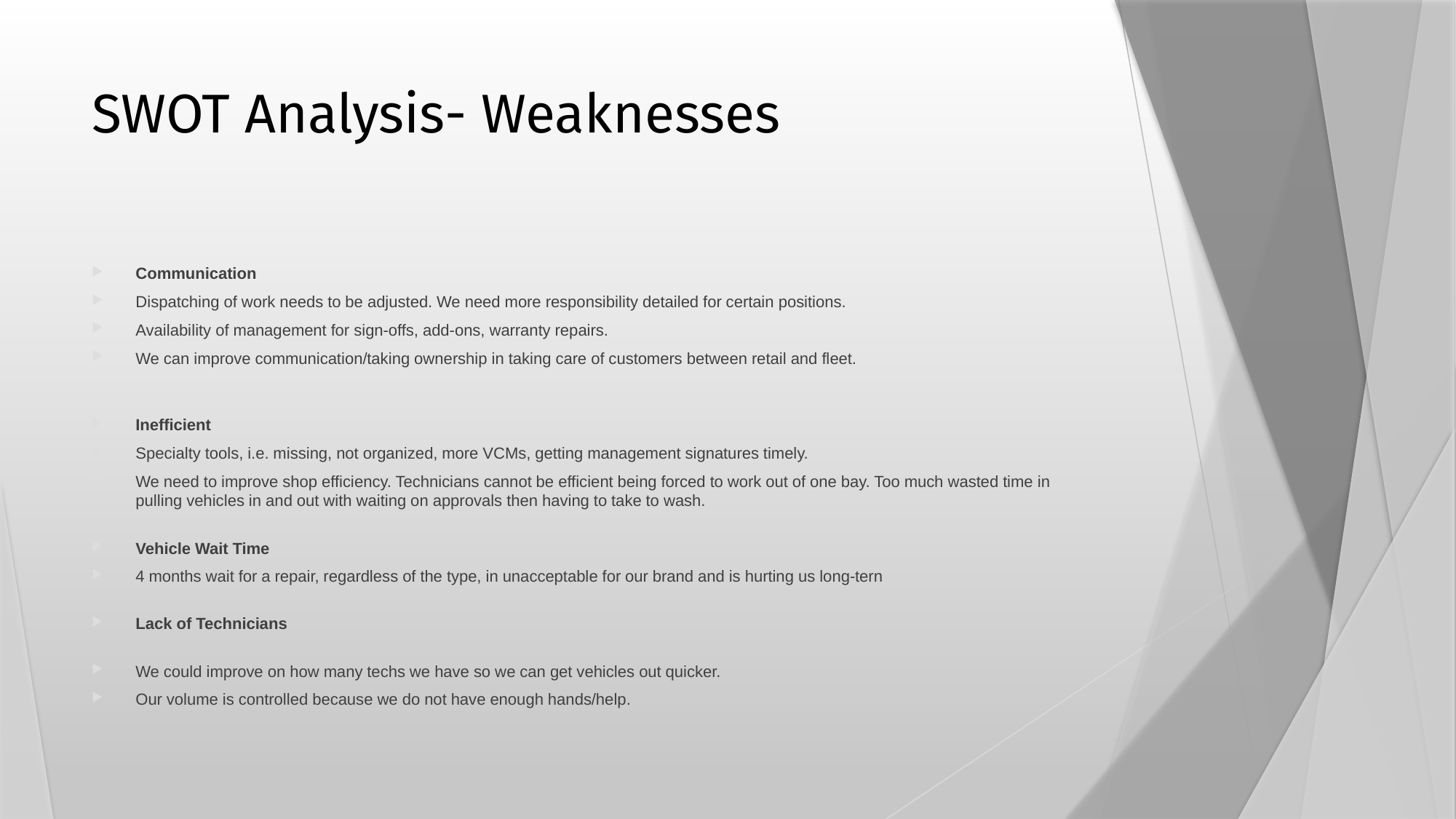

# SWOT Analysis- Weaknesses
Communication
Dispatching of work needs to be adjusted. We need more responsibility detailed for certain positions.
Availability of management for sign-offs, add-ons, warranty repairs.
We can improve communication/taking ownership in taking care of customers between retail and fleet.
Inefficient
Specialty tools, i.e. missing, not organized, more VCMs, getting management signatures timely.
We need to improve shop efficiency. Technicians cannot be efficient being forced to work out of one bay. Too much wasted time in pulling vehicles in and out with waiting on approvals then having to take to wash.
Vehicle Wait Time
4 months wait for a repair, regardless of the type, in unacceptable for our brand and is hurting us long-tern
Lack of Technicians
We could improve on how many techs we have so we can get vehicles out quicker.
Our volume is controlled because we do not have enough hands/help.